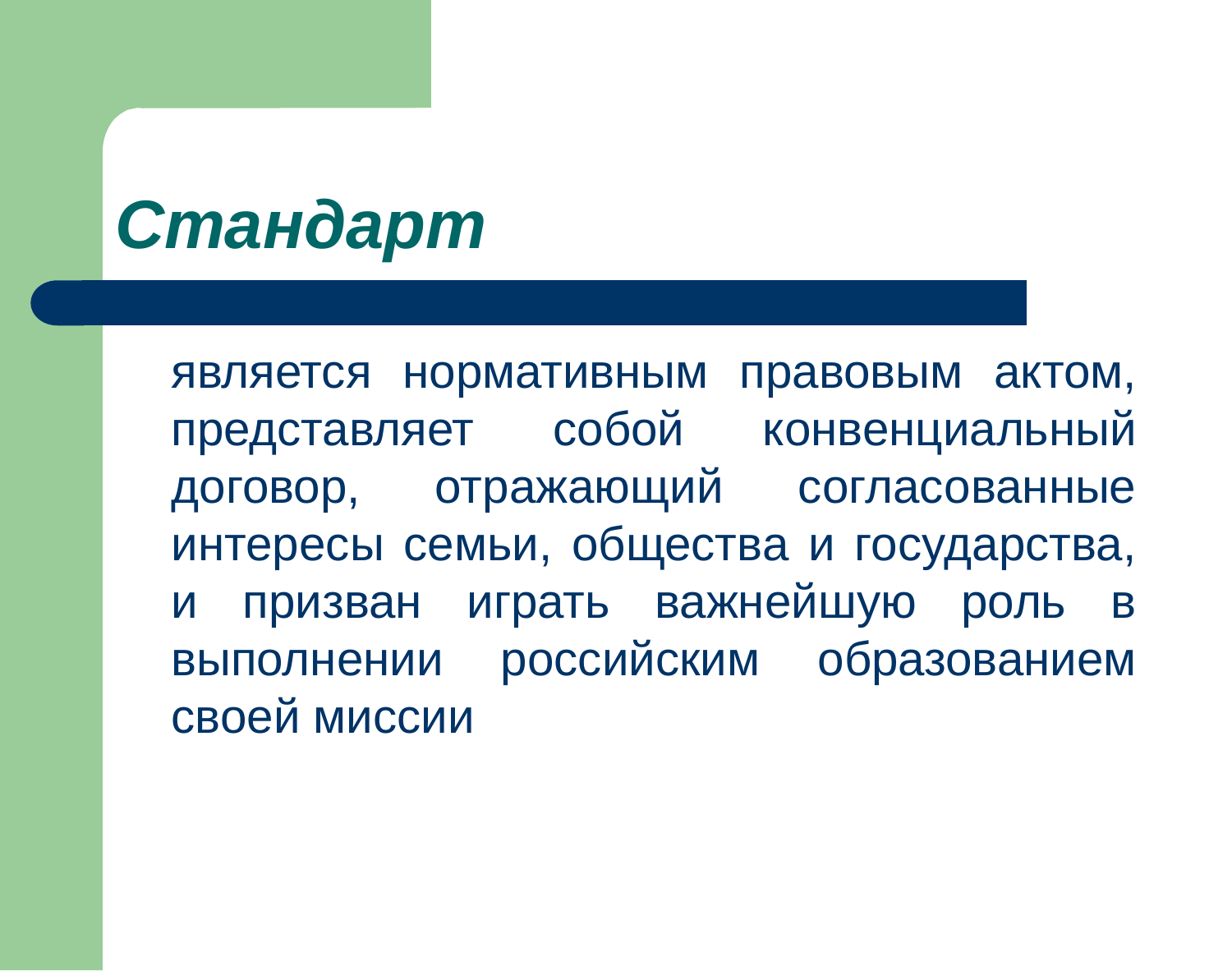

# Стандарт
	является нормативным правовым актом, представляет собой конвенциальный договор, отражающий согласованные интересы семьи, общества и государства, и призван играть важнейшую роль в выполнении российским образованием своей миссии